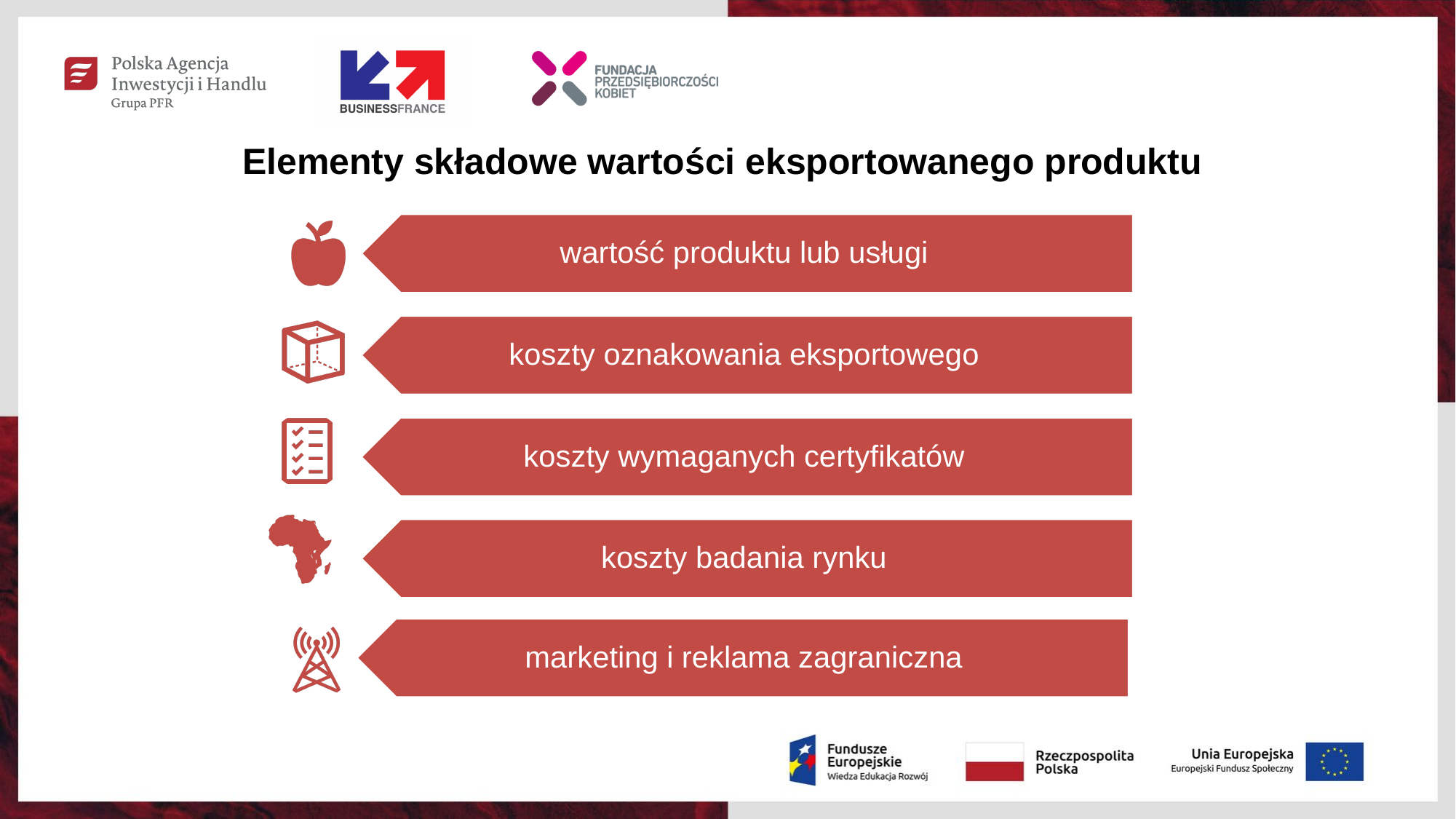

# Elementy składowe wartości eksportowanego produktu
wartość produktu lub usługi
koszty oznakowania eksportowego
koszty wymaganych certyfikatów
koszty badania rynku
marketing i reklama zagraniczna